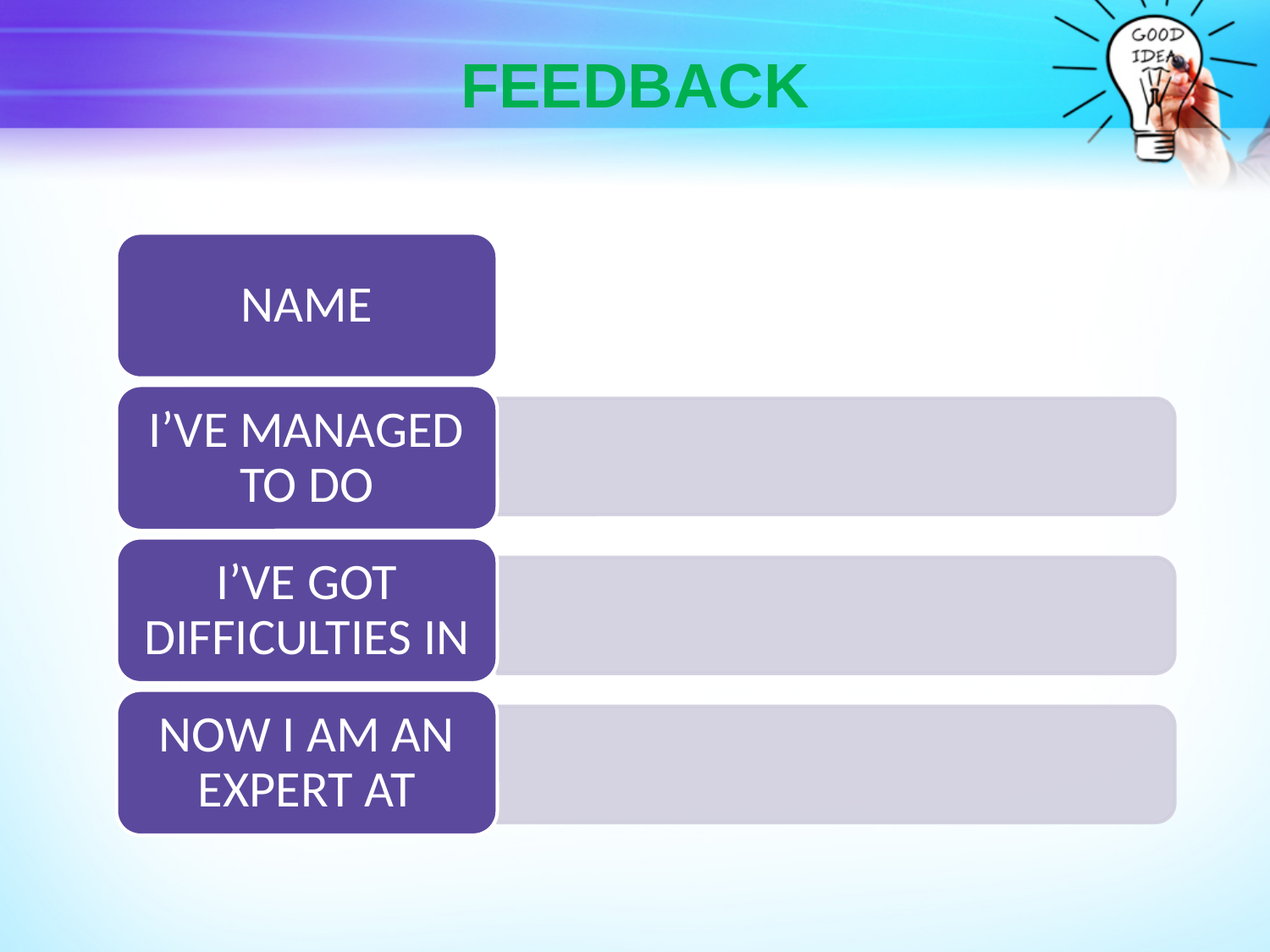

# FEEDBACK

NAME

I’VE MANAGED TO DO

I’VE GOT DIFFICULTIES IN
NOW I AM AN EXPERT AT